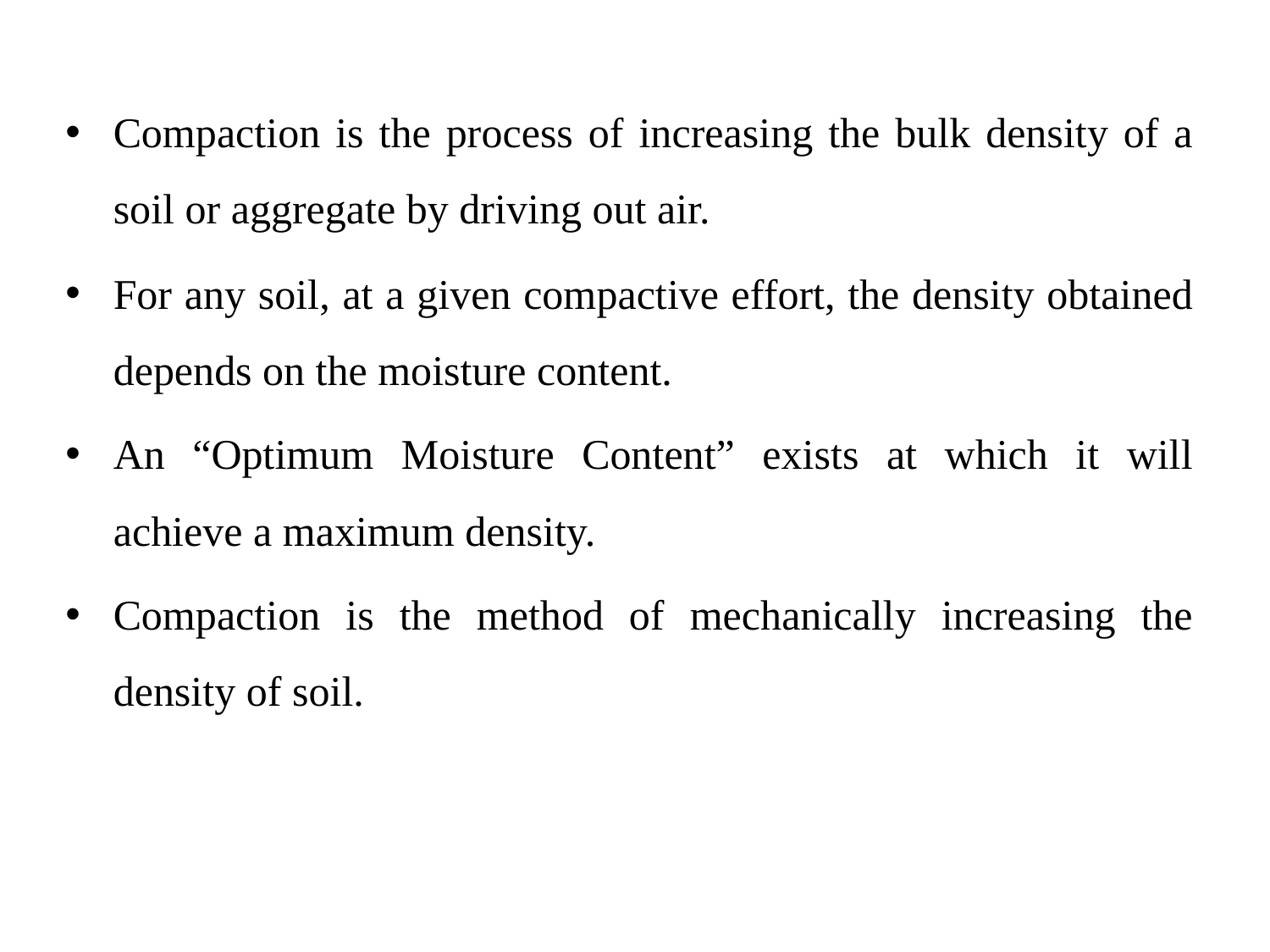

Compaction is the process of increasing the bulk density of a soil or aggregate by driving out air.
For any soil, at a given compactive effort, the density obtained depends on the moisture content.
An “Optimum Moisture Content” exists at which it will achieve a maximum density.
Compaction is the method of mechanically increasing the density of soil.